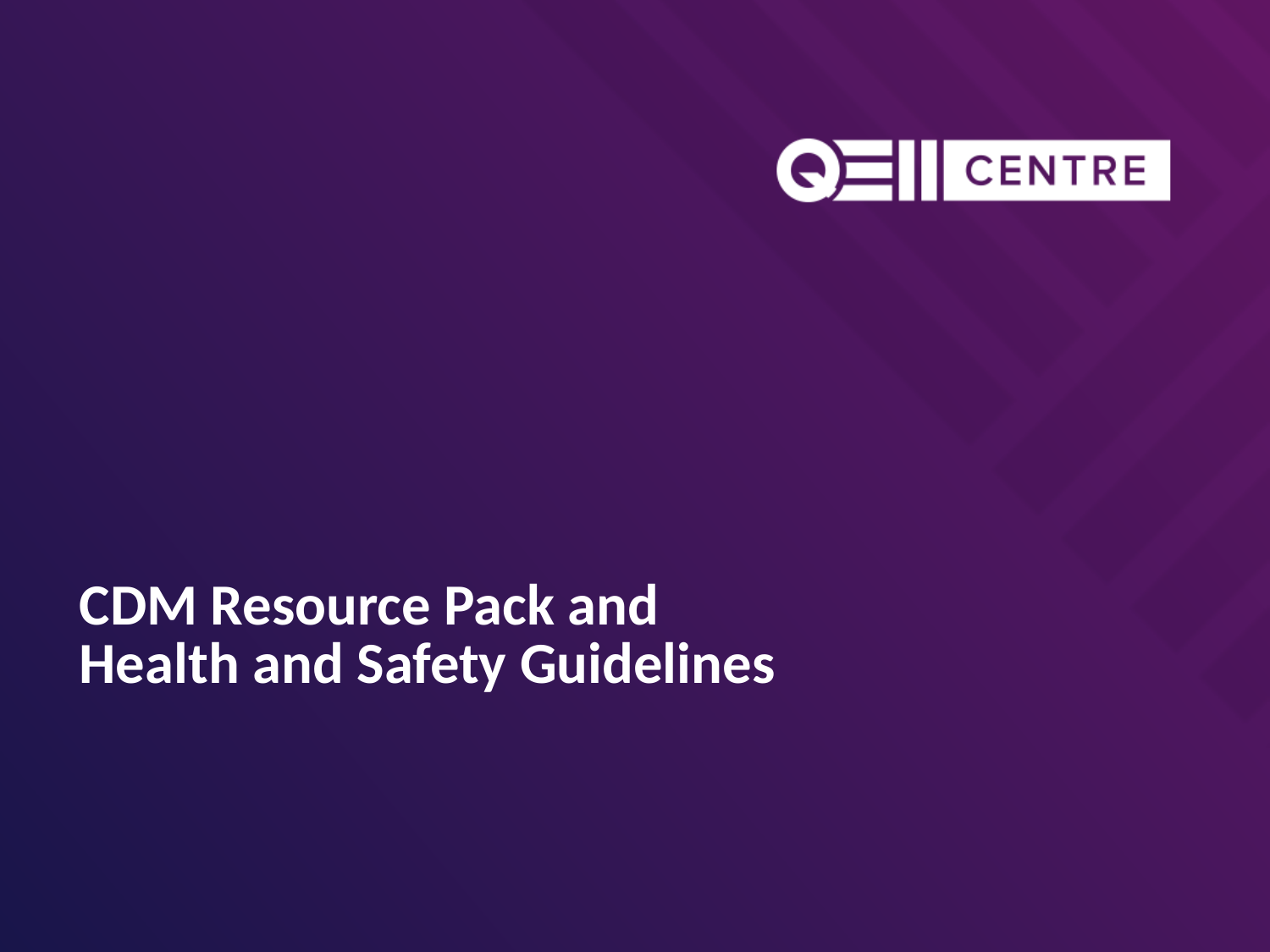

# CDM Resource Pack and Health and Safety Guidelines